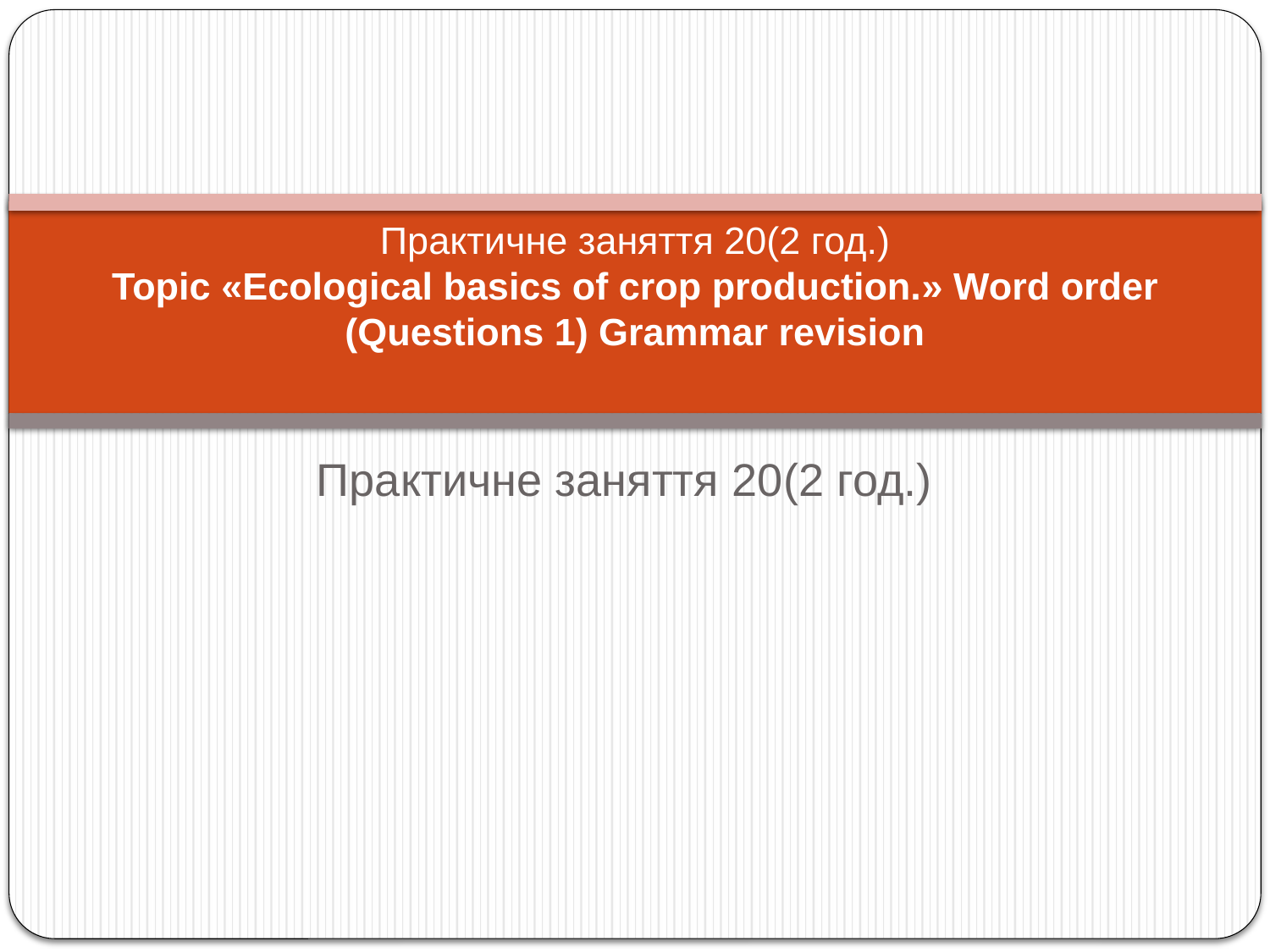

# Практичне заняття 20(2 год.) Topic «Ecological basics of crop production.» Word order (Questions 1) Grammar revision
Практичне заняття 20(2 год.)